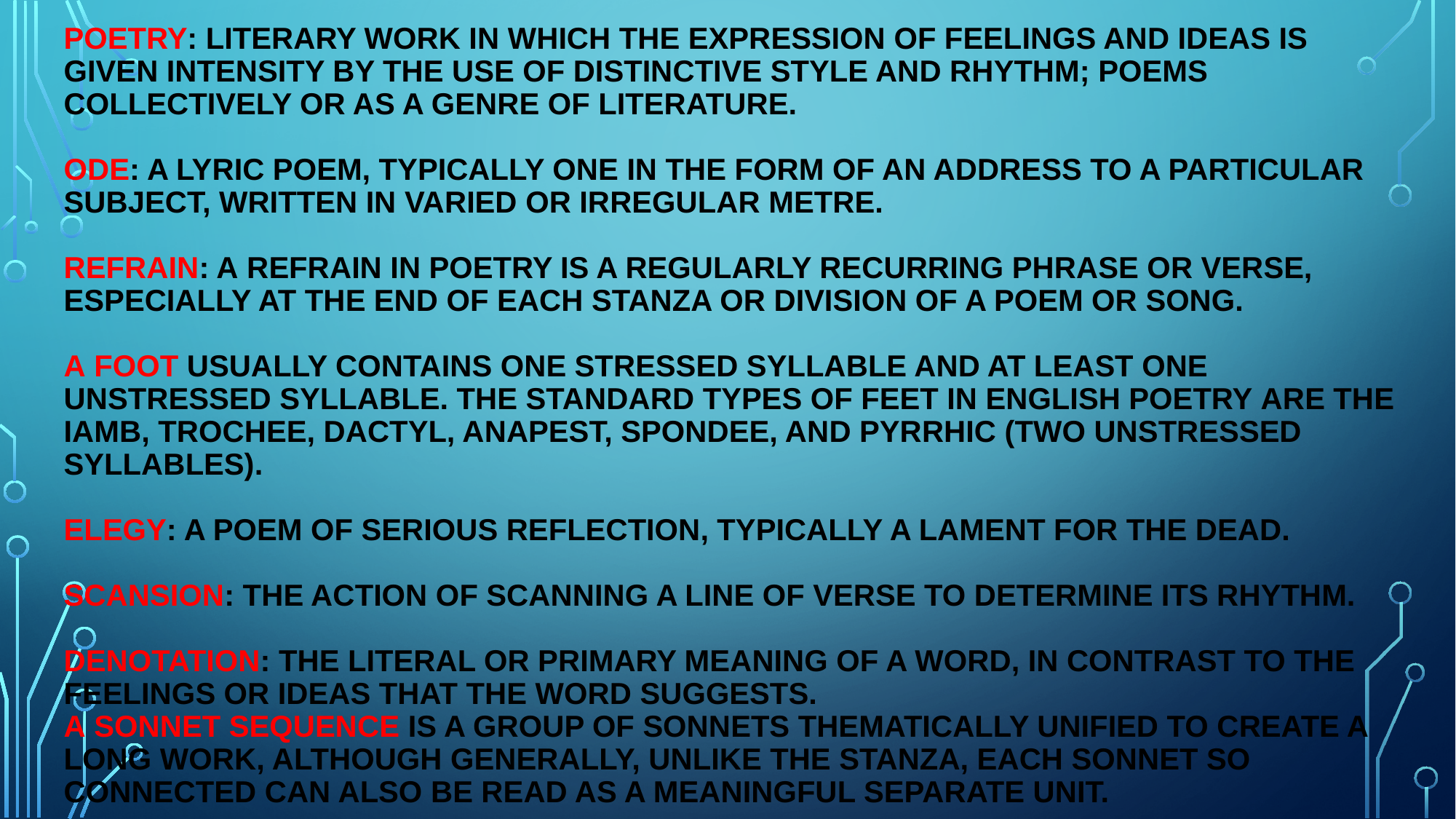

# Poetry: literary work in which the expression of feelings and ideas is given intensity by the use of distinctive style and rhythm; poems collectively or as a genre of literature. Ode: a lyric poem, typically one in the form of an address to a particular subject, written in varied or irregular metre. Refrain: a refrain in poetry is a regularly recurring phrase or verse, especially at the end of each stanza or division of a poem or song. A foot usually contains one stressed syllable and at least one unstressed syllable. The standard types of feet in English poetry are the iamb, trochee, dactyl, anapest, spondee, and pyrrhic (two unstressed syllables). Elegy: a poem of serious reflection, typically a lament for the dead. Scansion: the action of scanning a line of verse to determine its rhythm. Denotation: the literal or primary meaning of a word, in contrast to the feelings or ideas that the word suggests. A sonnet sequence is a group of sonnets thematically unified to create a long work, although generally, unlike the stanza, each sonnet so connected can also be read as a meaningful separate unit.